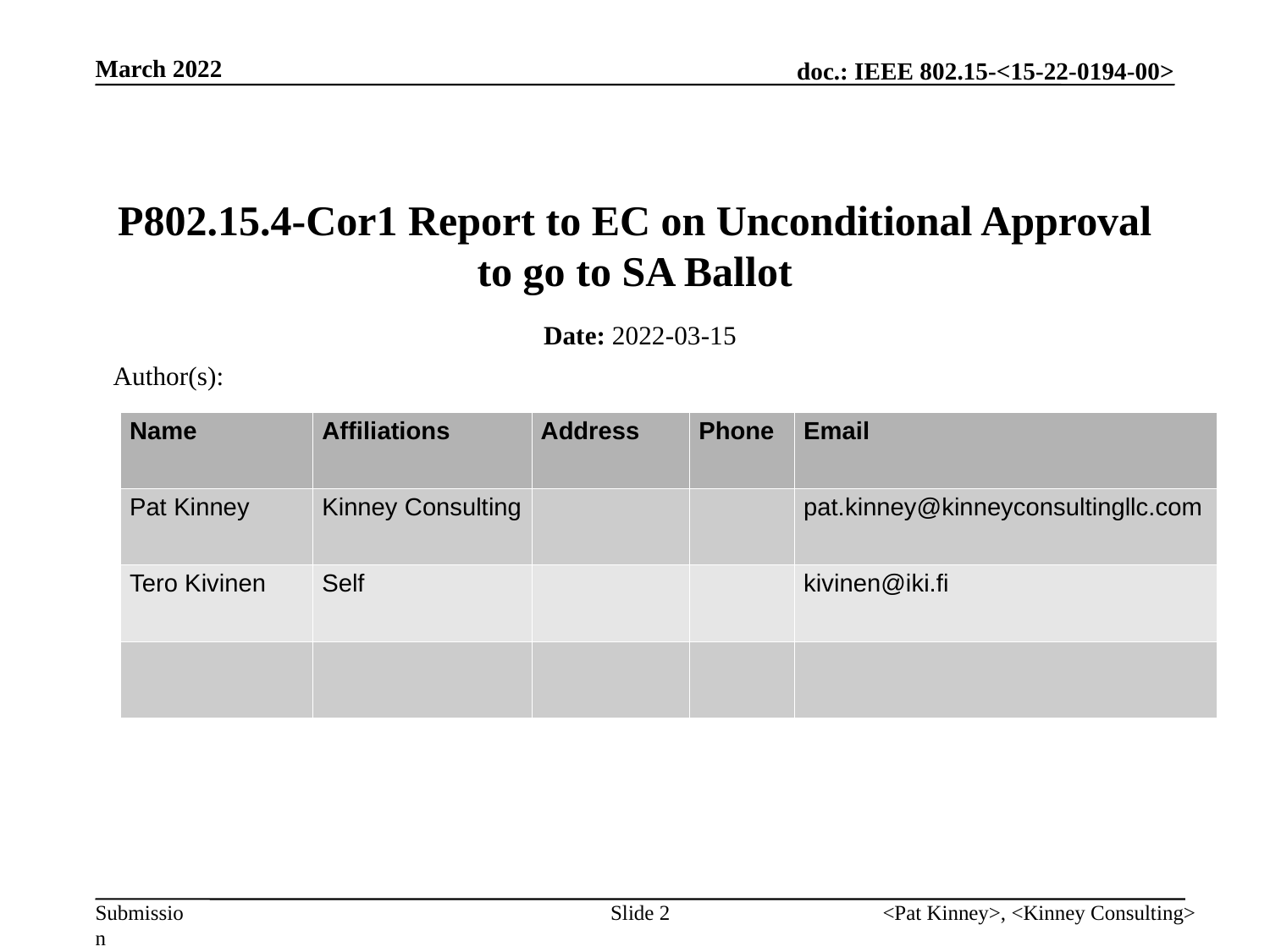

March 2022
P802.15.4-Cor1 Report to EC on Unconditional Approval to go to SA Ballot
Date: 2022-03-15

Author(s):
| Name | Affiliations | Address | Phone | Email |
| --- | --- | --- | --- | --- |
| Pat Kinney | Kinney Consulting |  |  | pat.kinney@kinneyconsultingllc.com |
| Tero Kivinen | Self |  |  | kivinen@iki.fi |
|  |  |  |  |  |
Slide 2
<Pat Kinney>, <Kinney Consulting>